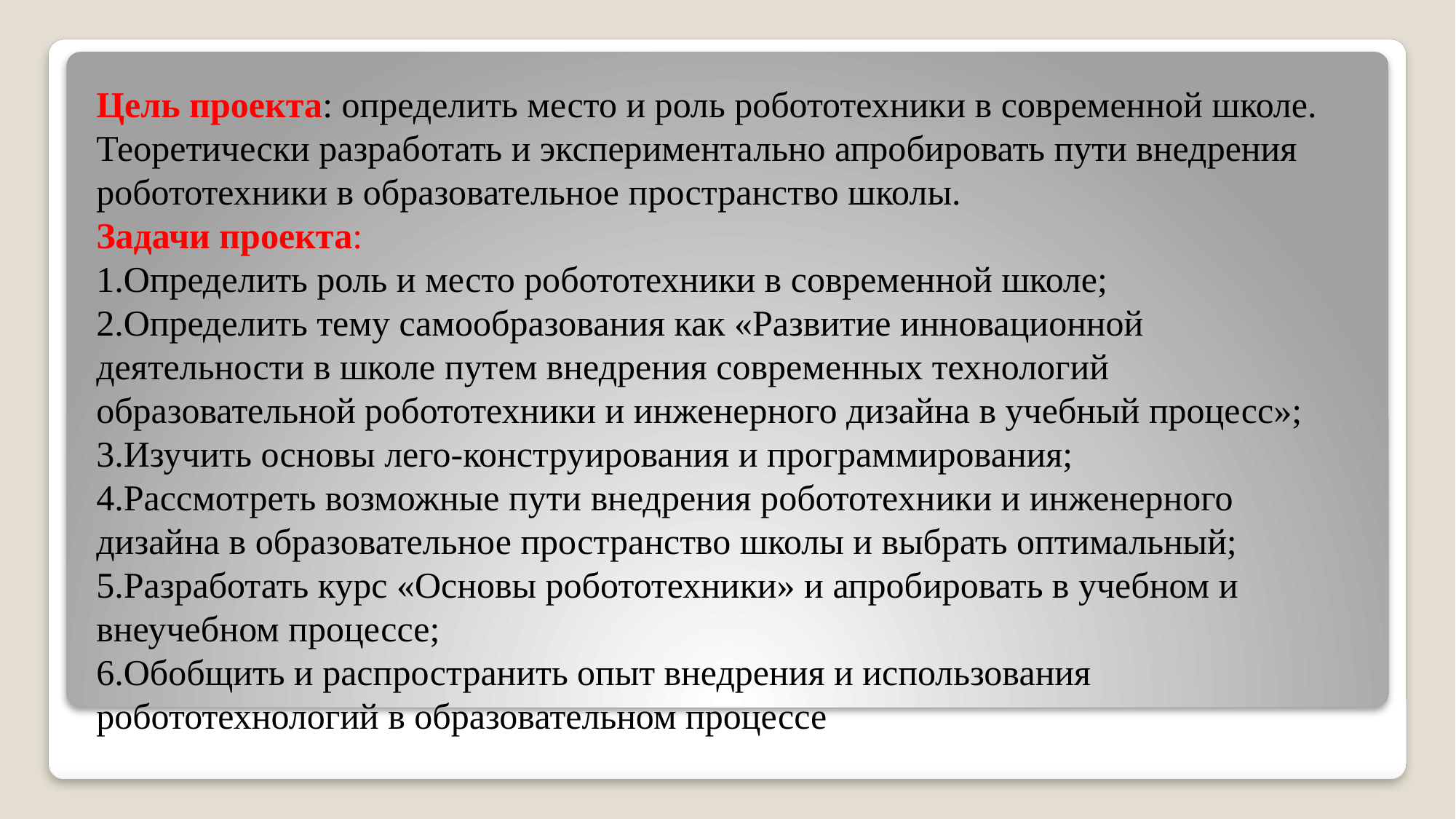

# Цель проекта: определить место и роль робототехники в современной школе. Теоретически разработать и экспериментально апробировать пути внедрения робототехники в образовательное пространство школы. Задачи проекта: 1.Определить роль и место робототехники в современной школе; 2.Определить тему самообразования как «Развитие инновационной деятельности в школе путем внедрения современных технологий образовательной робототехники и инженерного дизайна в учебный процесс»; 3.Изучить основы лего-конструирования и программирования; 4.Рассмотреть возможные пути внедрения робототехники и инженерного дизайна в образовательное пространство школы и выбрать оптимальный; 5.Разработать курс «Основы робототехники» и апробировать в учебном и внеучебном процессе; 6.Обобщить и распространить опыт внедрения и использования робототехнологий в образовательном процессе